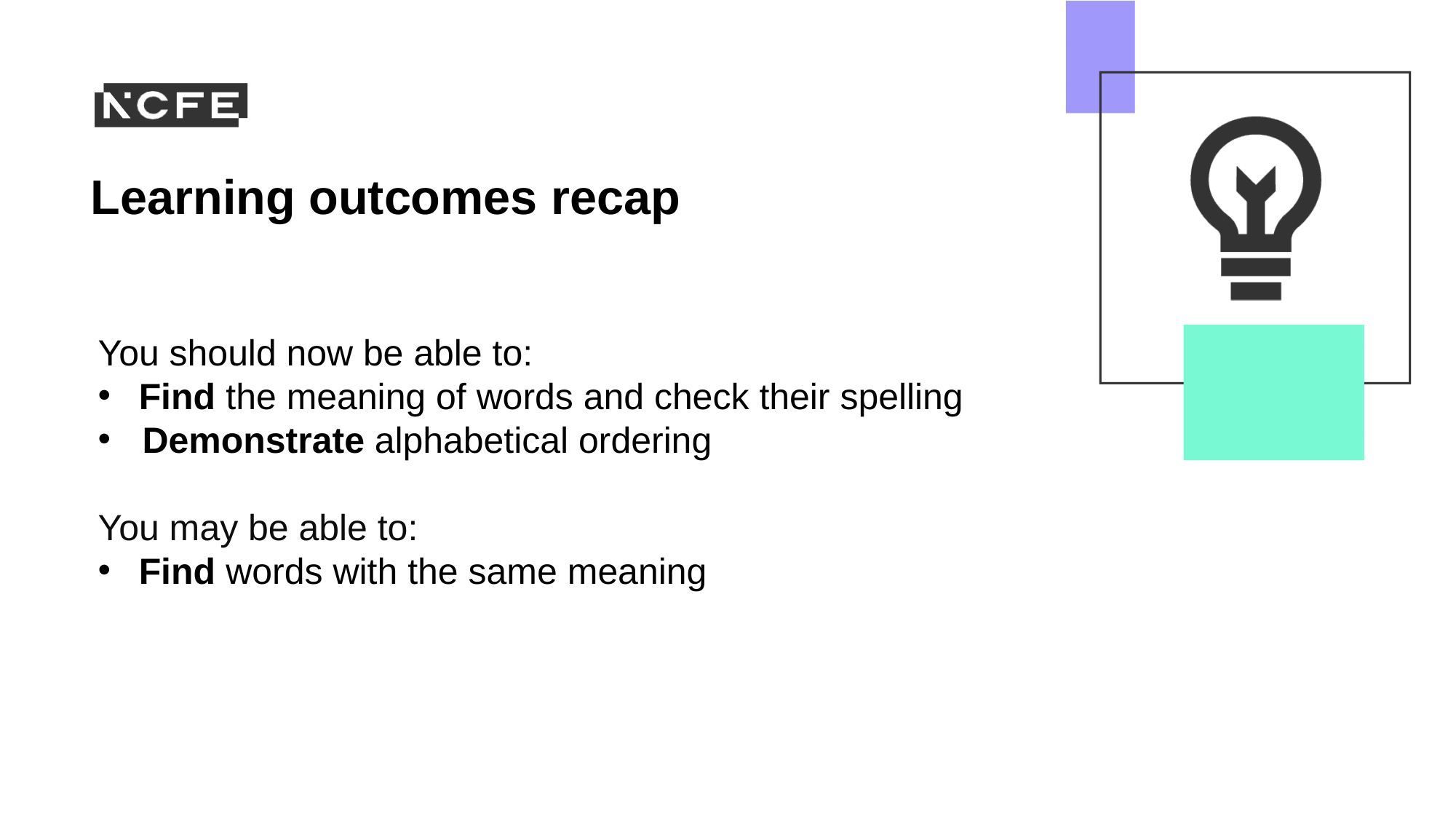

You should now be able to:
Find the meaning of words and check their spelling
 Demonstrate alphabetical ordering

You may be able to:
Find words with the same meaning